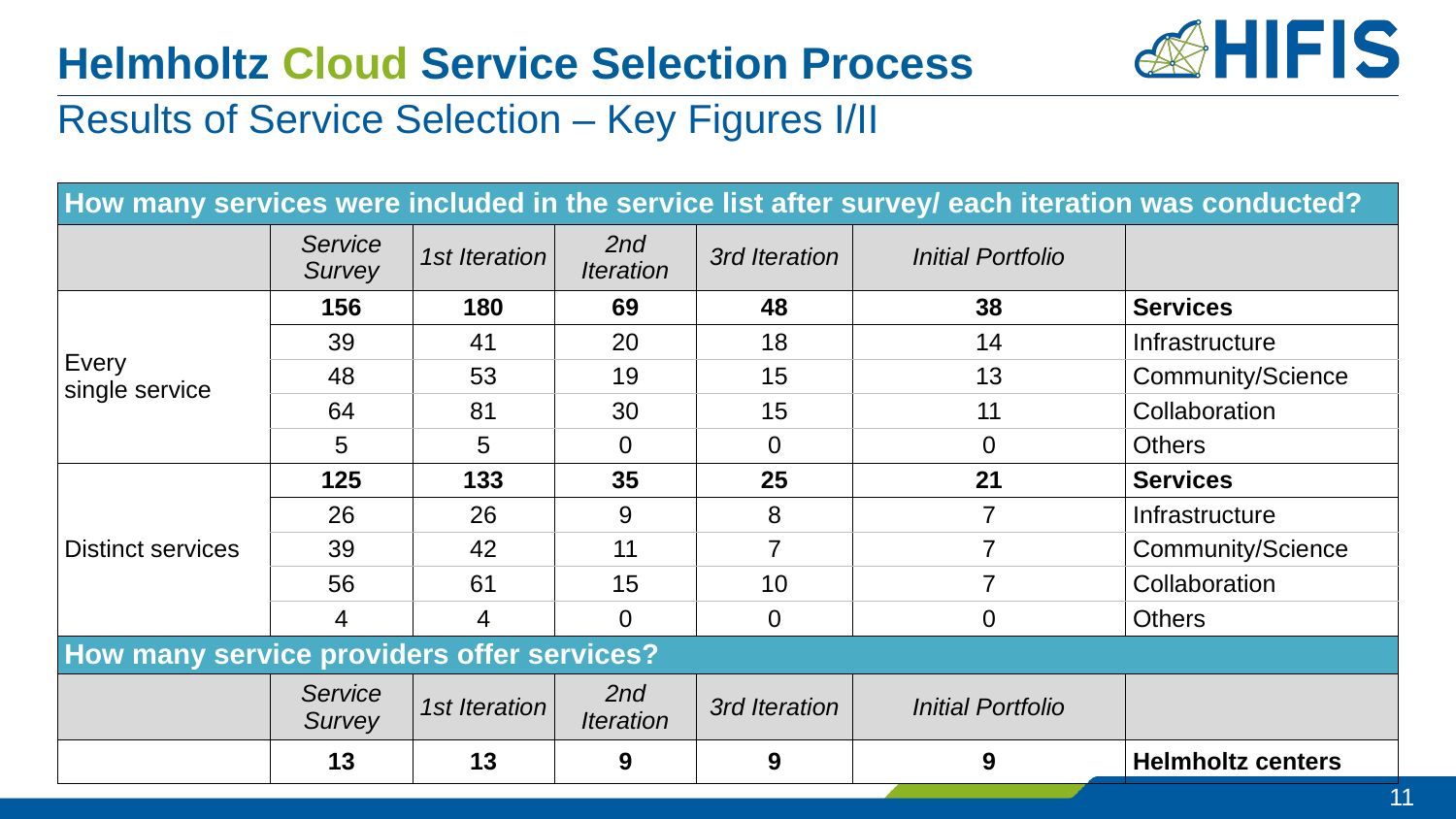

# Helmholtz Cloud Service Selection Process
Results of Service Selection – Key Figures I/II
| How many services were included in the service list after survey/ each iteration was conducted? |  |  |  |  |  |  |
| --- | --- | --- | --- | --- | --- | --- |
|  | Service Survey | 1st Iteration | 2nd Iteration | 3rd Iteration | Initial Portfolio |  |
| Every single service | 156 | 180 | 69 | 48 | 38 | Services |
|  | 39 | 41 | 20 | 18 | 14 | Infrastructure |
|  | 48 | 53 | 19 | 15 | 13 | Community/Science |
|  | 64 | 81 | 30 | 15 | 11 | Collaboration |
|  | 5 | 5 | 0 | 0 | 0 | Others |
| Distinct services | 125 | 133 | 35 | 25 | 21 | Services |
|  | 26 | 26 | 9 | 8 | 7 | Infrastructure |
|  | 39 | 42 | 11 | 7 | 7 | Community/Science |
|  | 56 | 61 | 15 | 10 | 7 | Collaboration |
|  | 4 | 4 | 0 | 0 | 0 | Others |
| How many service providers offer services? |  |  |  |  |  |  |
|  | Service Survey | 1st Iteration | 2nd Iteration | 3rd Iteration | Initial Portfolio |  |
|  | 13 | 13 | 9 | 9 | 9 | Helmholtz centers |